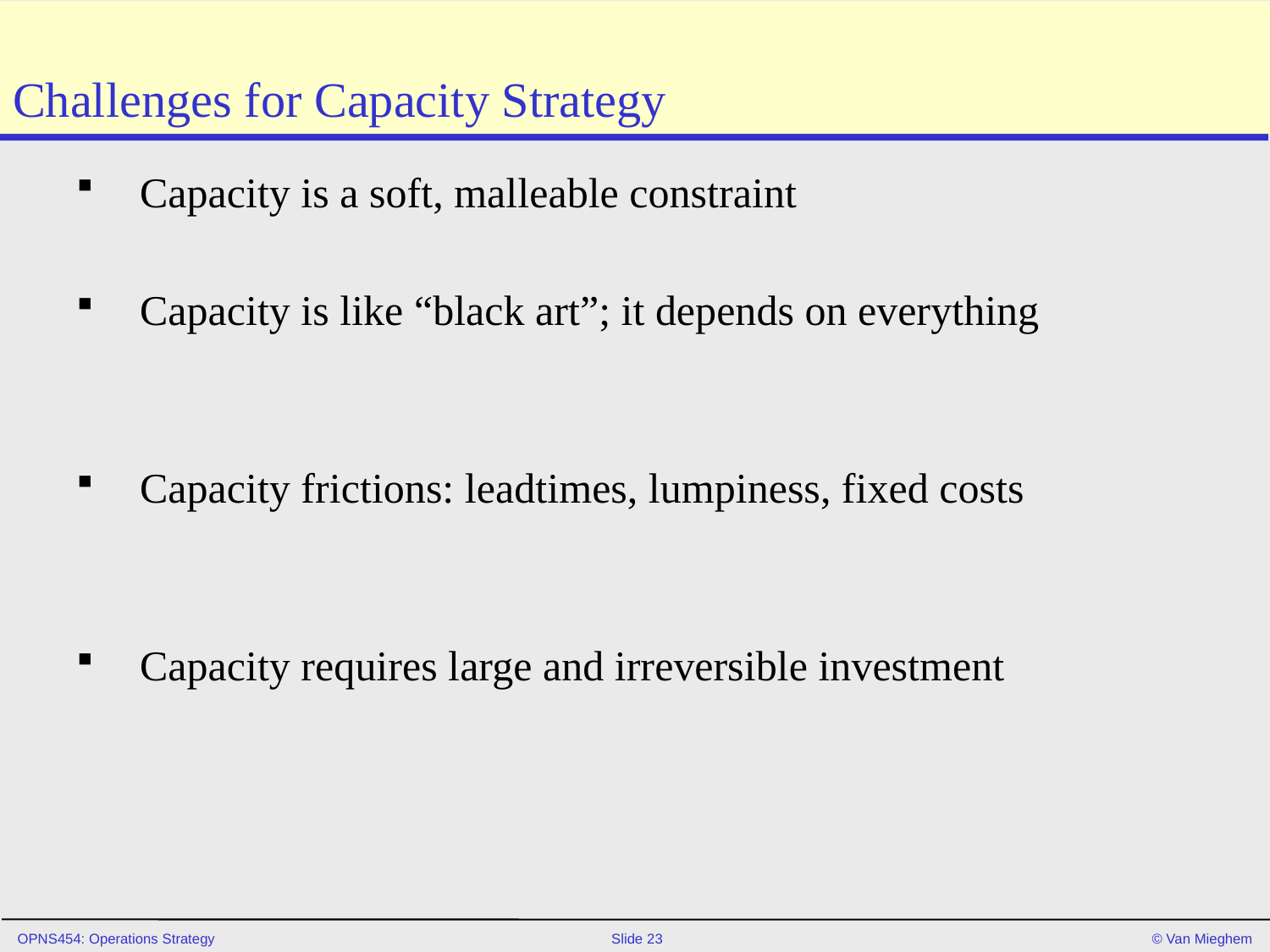

# Challenges for Capacity Strategy
Capacity is a soft, malleable constraint

Capacity is like “black art”; it depends on everything

Capacity frictions: leadtimes, lumpiness, fixed costs

Capacity requires large and irreversible investment